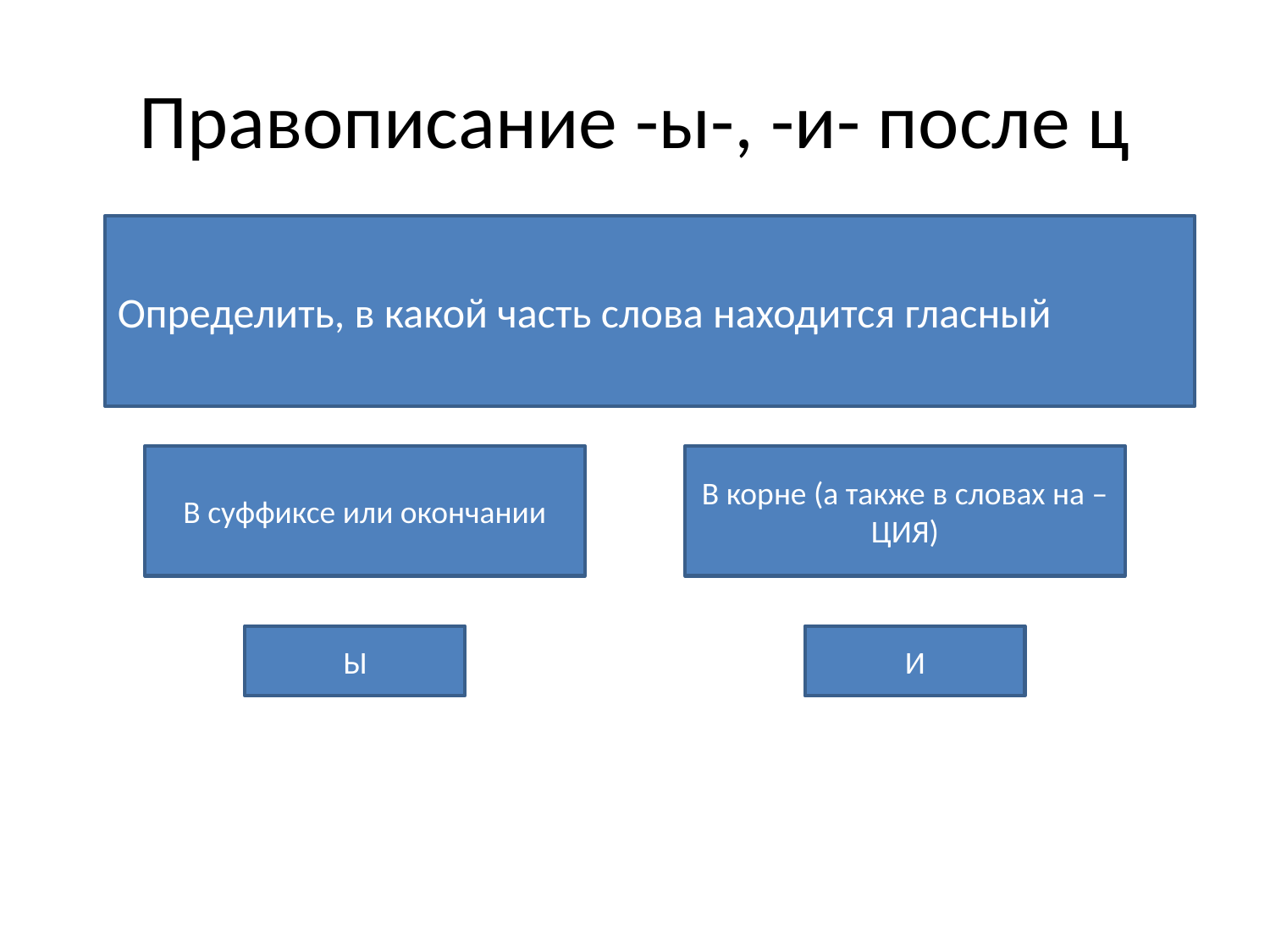

# Правописание -ы-, -и- после ц
Определить, в какой часть слова находится гласный

В суффиксе или окончании
В корне (а также в словах на –ЦИЯ)
Ы
И